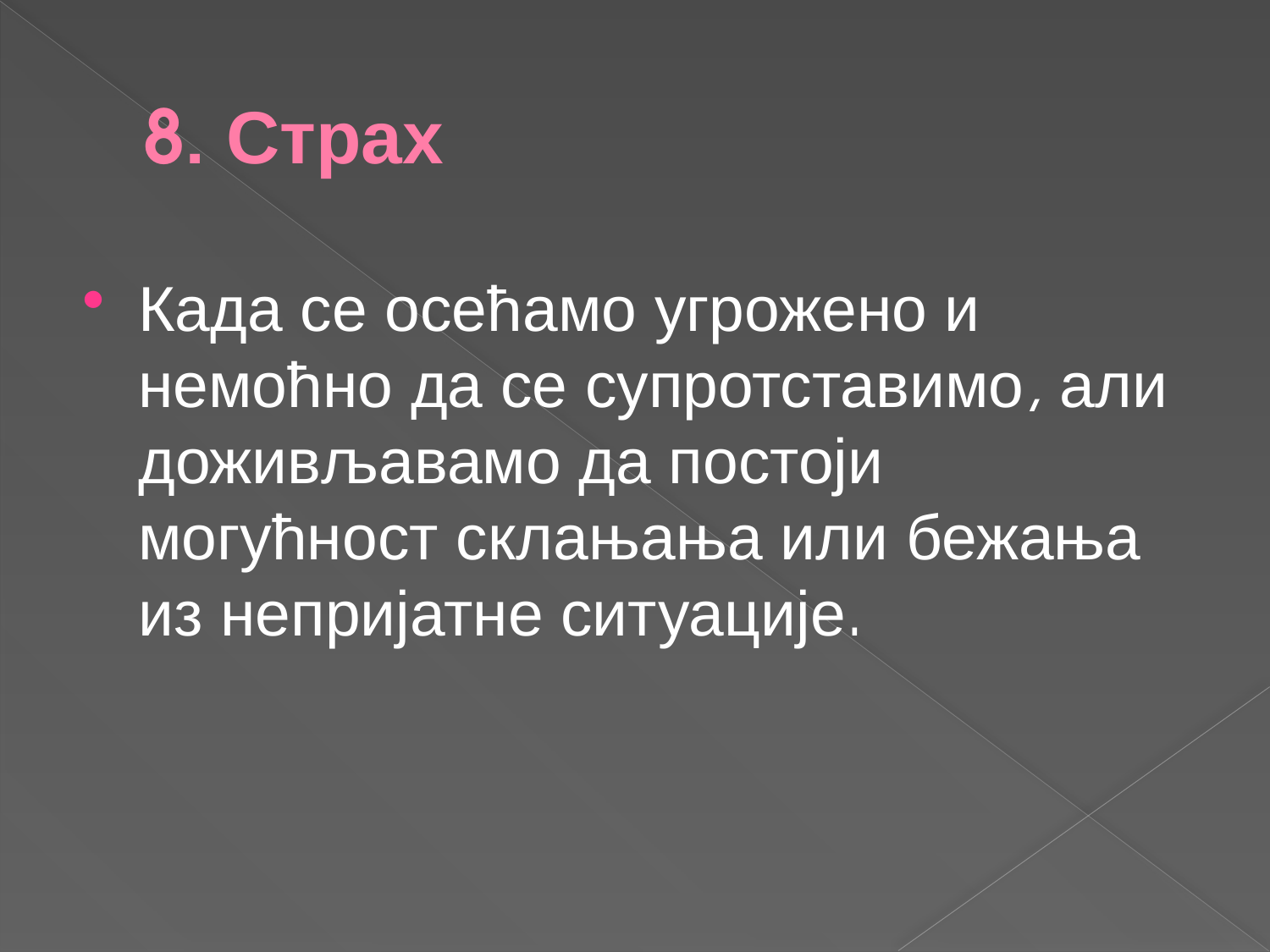

# 8. Страх
Када се осећамо угрожено и немоћно да се супротставимо, али доживљавамо да постоји могућност склањања или бежања из непријатне ситуације.